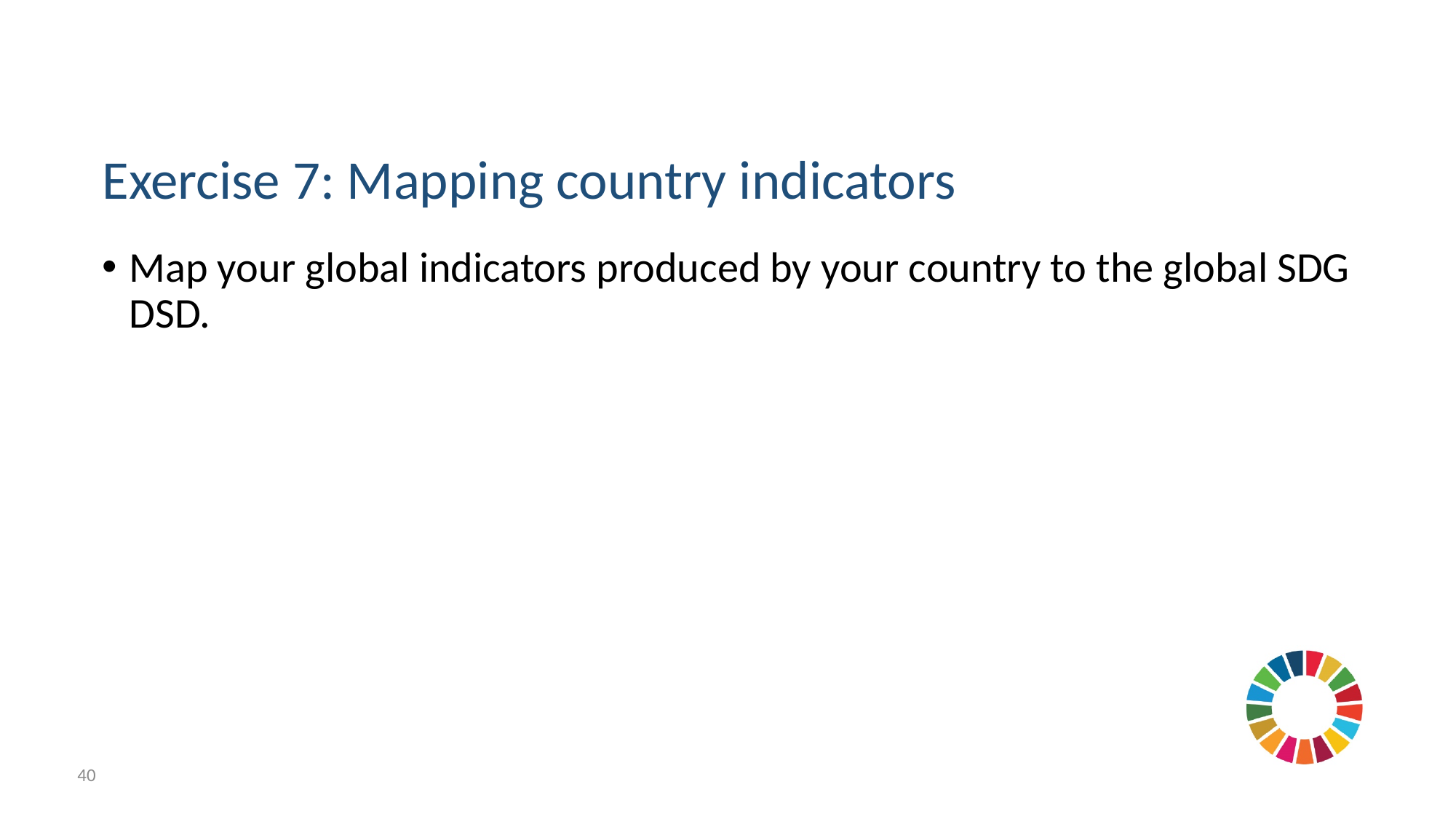

Exercise 7: Mapping country indicators
Map your global indicators produced by your country to the global SDG DSD.
40